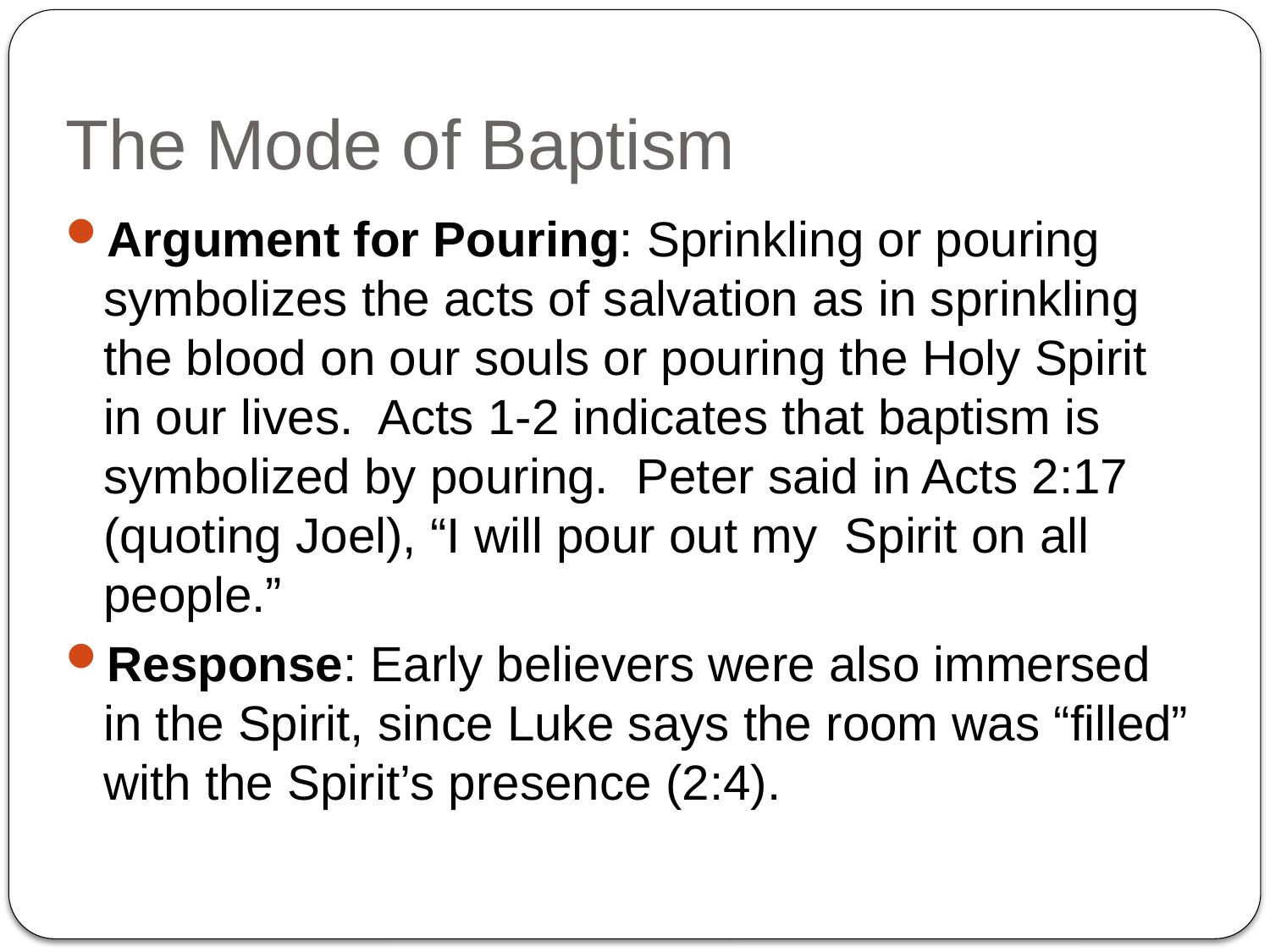

# The Mode of Baptism
Argument for Pouring: Sprinkling or pouring symbolizes the acts of salvation as in sprinkling the blood on our souls or pouring the Holy Spirit in our lives.  Acts 1-2 indicates that baptism is symbolized by pouring.  Peter said in Acts 2:17 (quoting Joel), “I will pour out my  Spirit on all people.”
Response: Early believers were also immersed in the Spirit, since Luke says the room was “filled” with the Spirit’s presence (2:4).